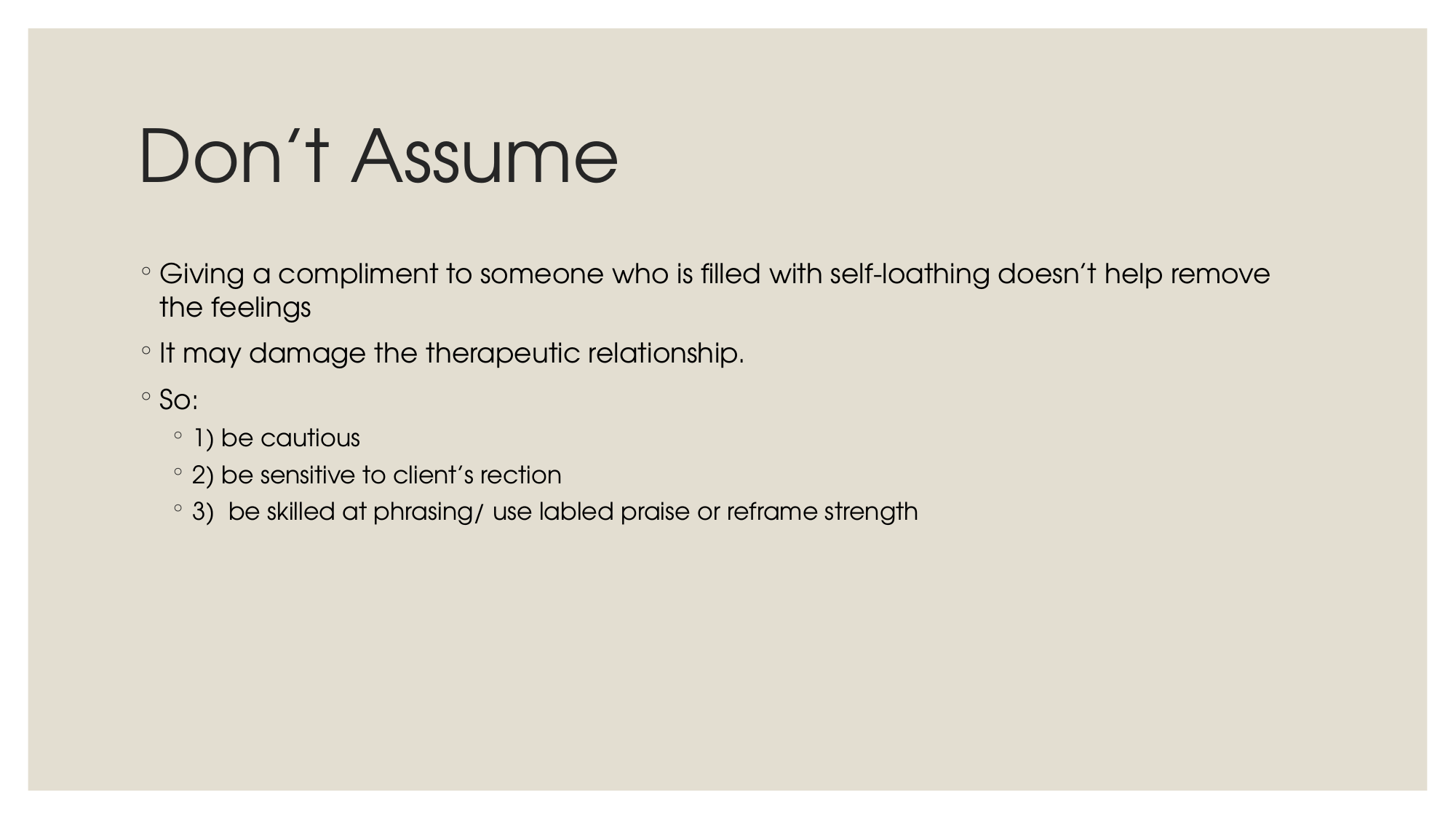

# Don’t Assume
Giving a compliment to someone who is filled with self-loathing doesn’t help remove the feelings
It may damage the therapeutic relationship.
So:
1) be cautious
2) be sensitive to client’s rection
3)  be skilled at phrasing/ use labled praise or reframe strength